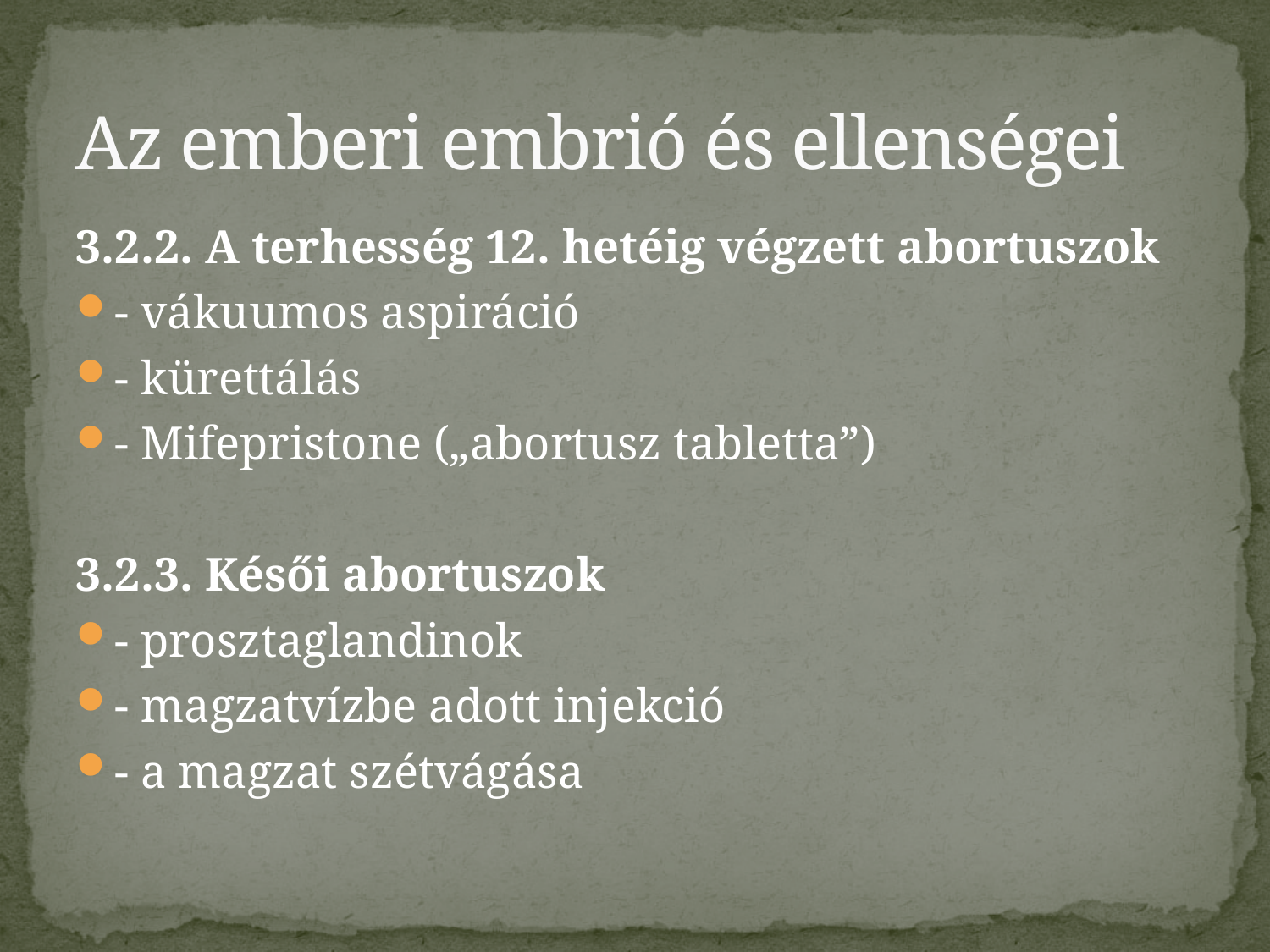

# Az emberi embrió és ellenségei
3.2.2. A terhesség 12. hetéig végzett abortuszok
- vákuumos aspiráció
- kürettálás
- Mifepristone („abortusz tabletta”)

3.2.3. Késői abortuszok
- prosztaglandinok
- magzatvízbe adott injekció
- a magzat szétvágása